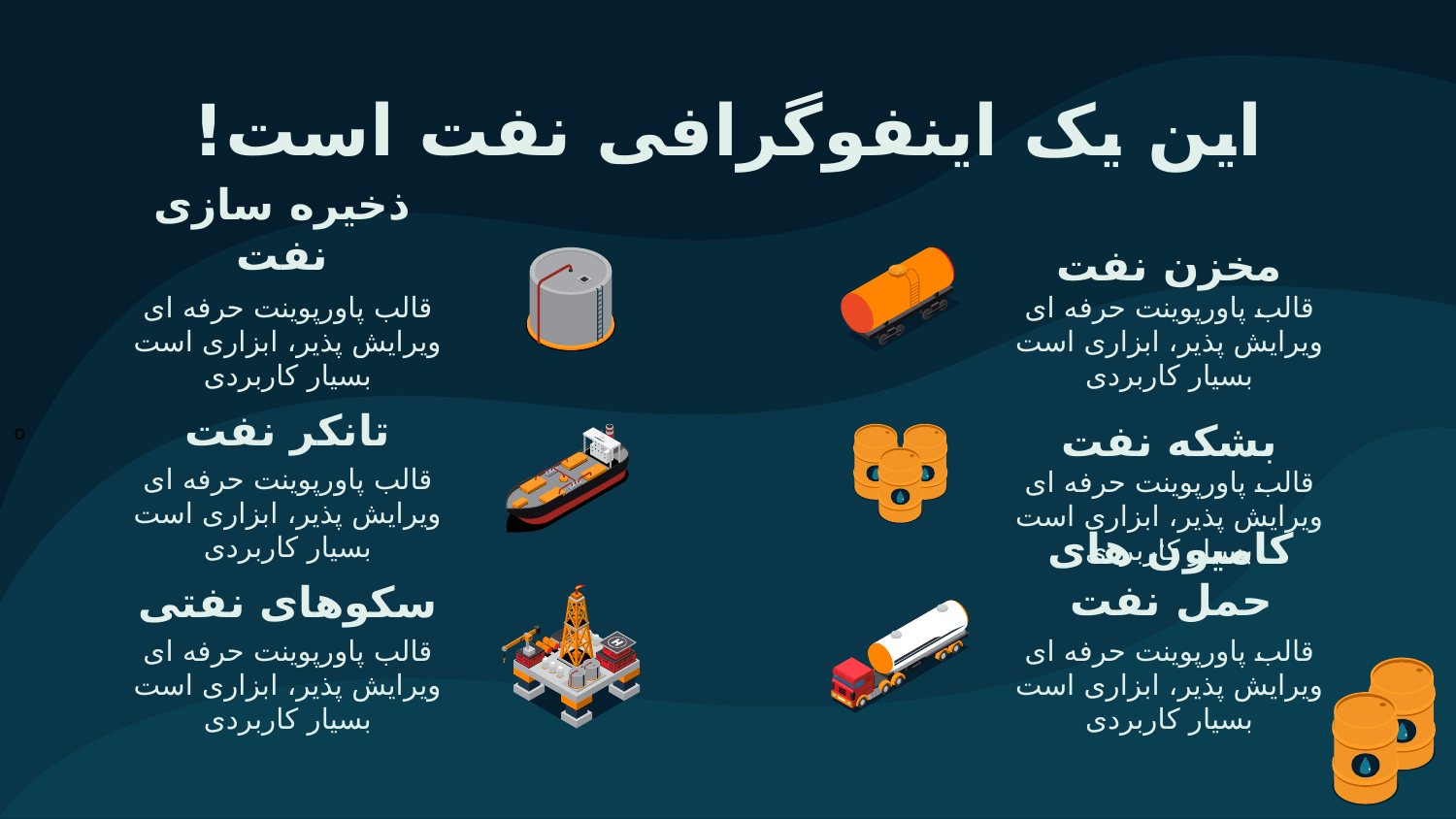

# این یک اینفوگرافی نفت است!
ذخیره سازی نفت
مخزن نفت

قالب پاورپوینت حرفه ای ویرایش پذیر، ابزاری است بسیار کاربردی
قالب پاورپوینت حرفه ای ویرایش پذیر، ابزاری است بسیار کاربردی
تانکر نفت
بشکه نفت

قالب پاورپوینت حرفه ای ویرایش پذیر، ابزاری است بسیار کاربردی
قالب پاورپوینت حرفه ای ویرایش پذیر، ابزاری است بسیار کاربردی
کامیون های حمل نفت
سکوهای نفتی

قالب پاورپوینت حرفه ای ویرایش پذیر، ابزاری است بسیار کاربردی
قالب پاورپوینت حرفه ای ویرایش پذیر، ابزاری است بسیار کاربردی